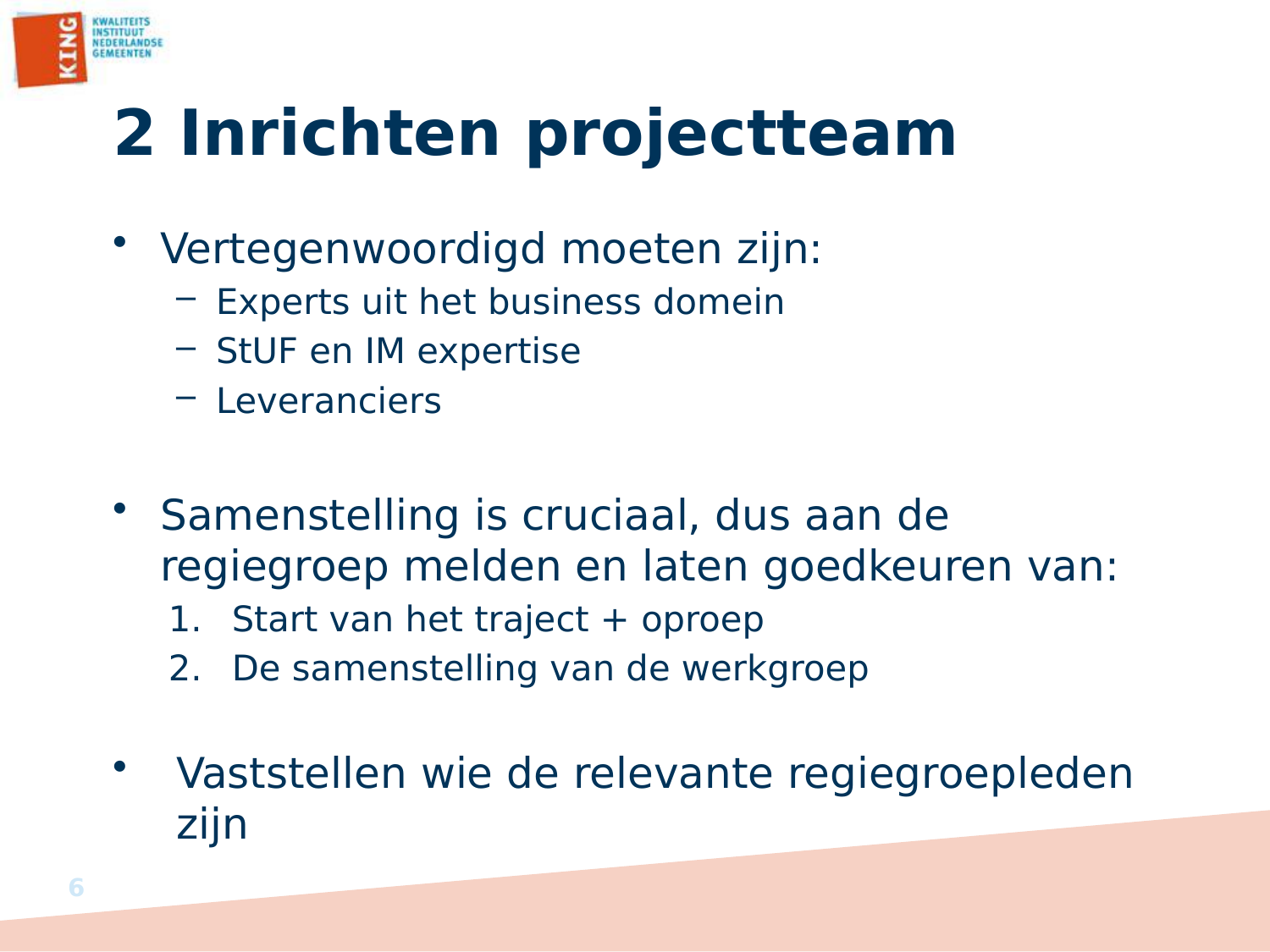

# 2 Inrichten projectteam
Vertegenwoordigd moeten zijn:
Experts uit het business domein
StUF en IM expertise
Leveranciers

Samenstelling is cruciaal, dus aan de regiegroep melden en laten goedkeuren van:
Start van het traject + oproep
De samenstelling van de werkgroep

Vaststellen wie de relevante regiegroepleden zijn
6